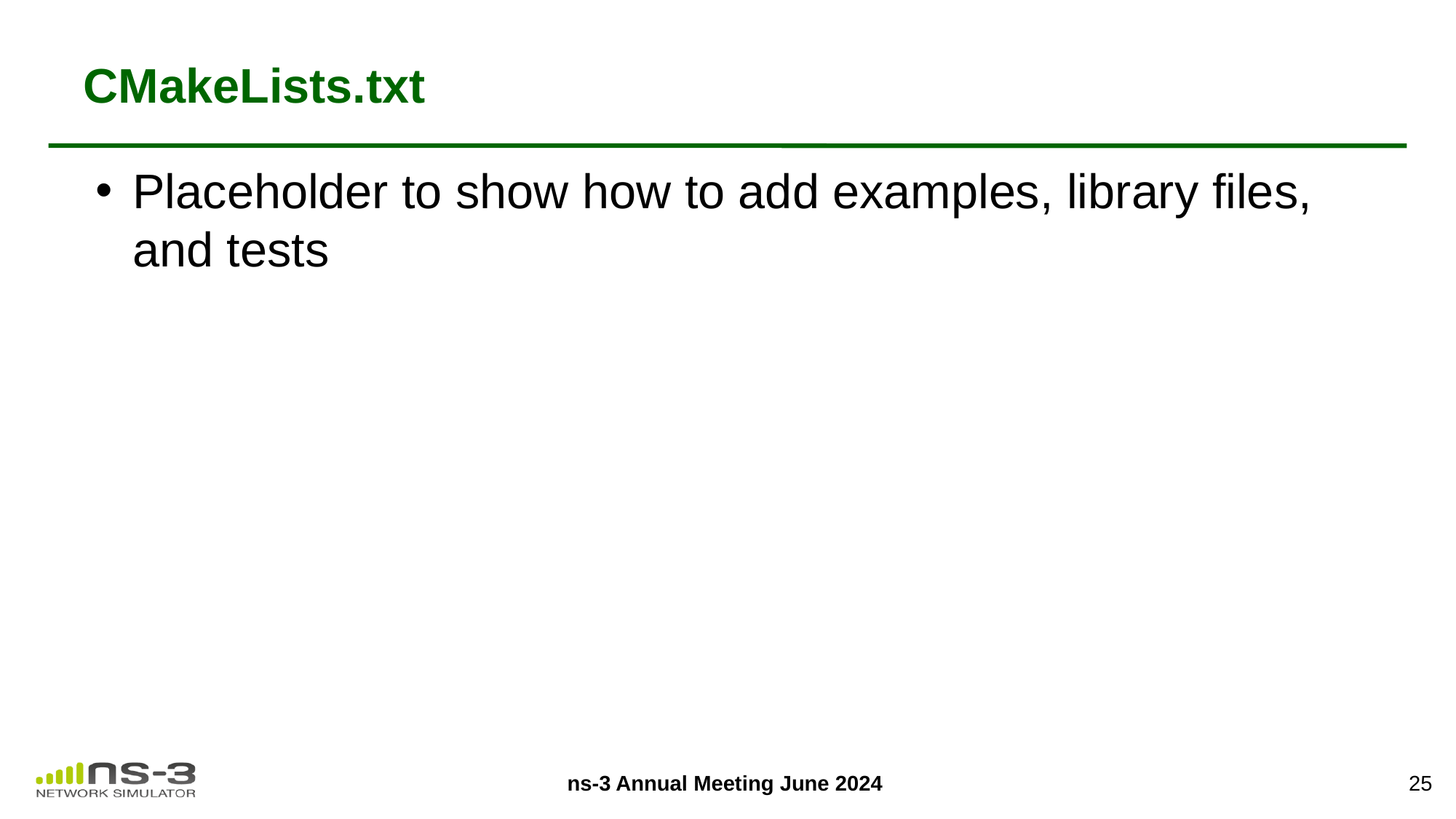

# CMakeLists.txt
Placeholder to show how to add examples, library files, and tests
25
ns-3 Annual Meeting June 2024